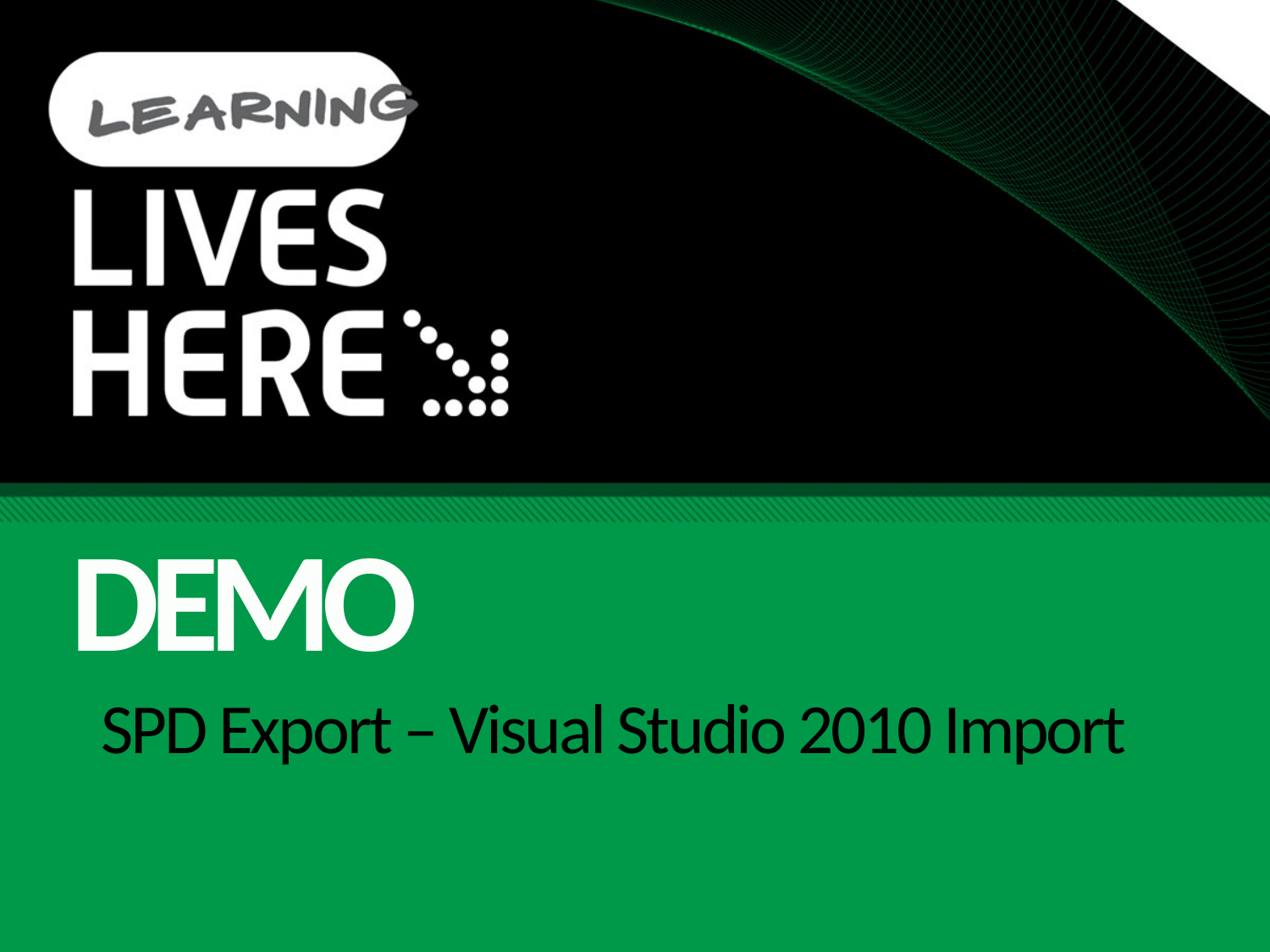

DEMO
# SPD Export – Visual Studio 2010 Import